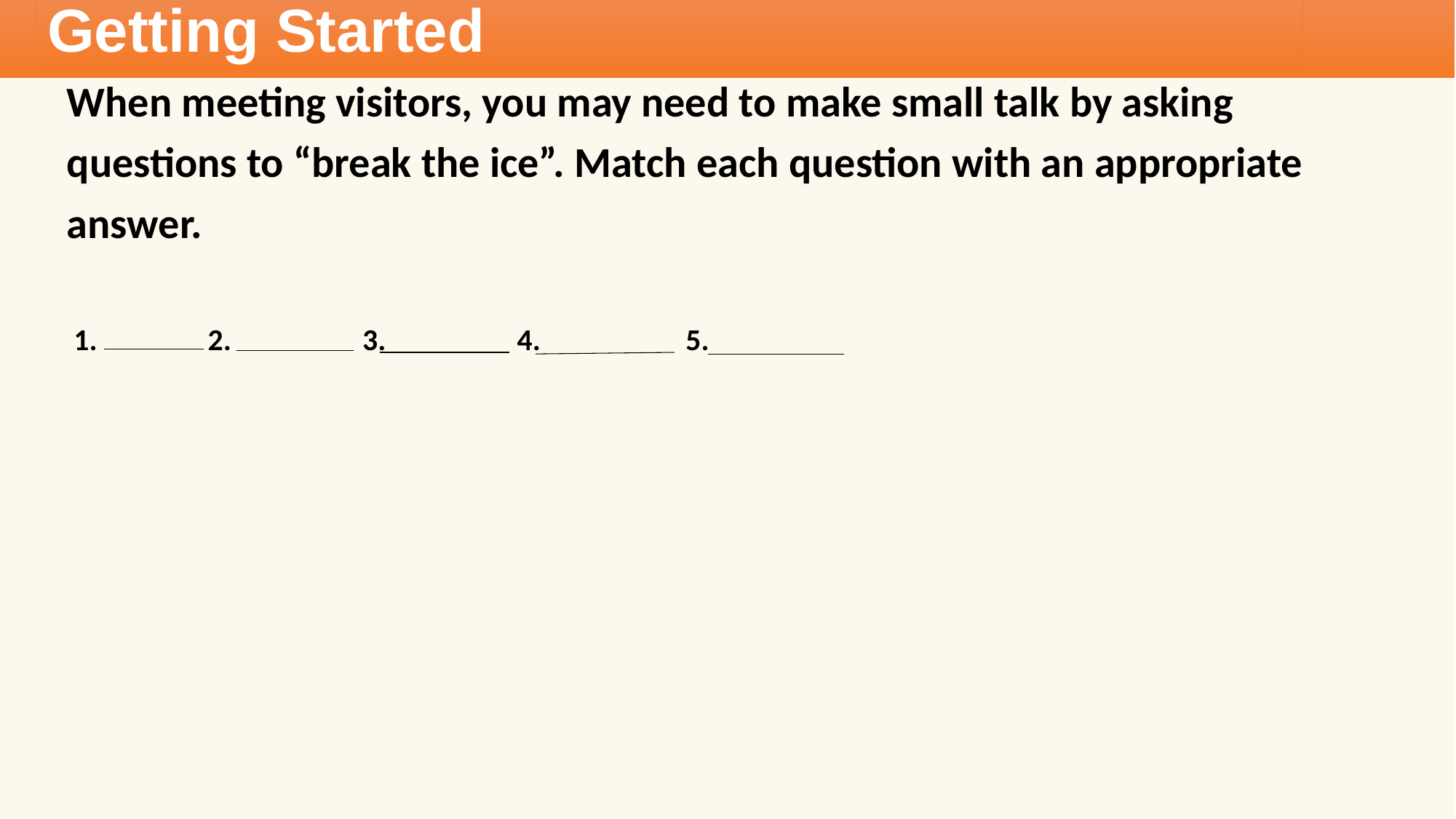

Getting Started
When meeting visitors, you may need to make small talk by asking
questions to “break the ice”. Match each question with an appropriate
answer.

 1.                2.                   3.                   4.                     5.